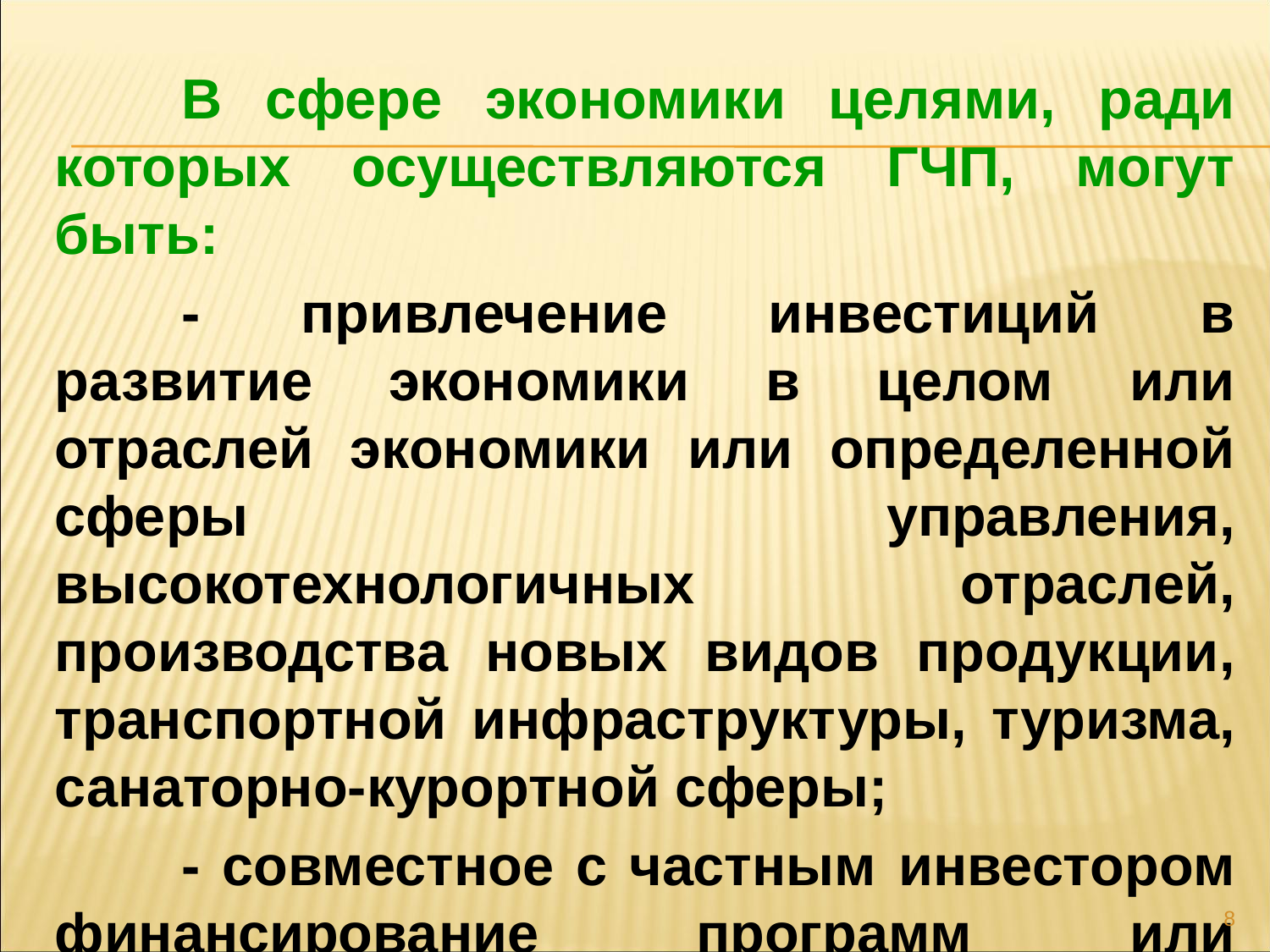

В сфере экономики целями, ради которых осуществляются ГЧП, могут быть:
	- привлечение инвестиций в развитие экономики в целом или отраслей экономики или определенной сферы управления, высокотехнологичных отраслей, производства новых видов продукции, транспортной инфраструктуры, туризма, санаторно-курортной сферы;
	- совместное с частным инвестором финансирование программ или проектов;
8